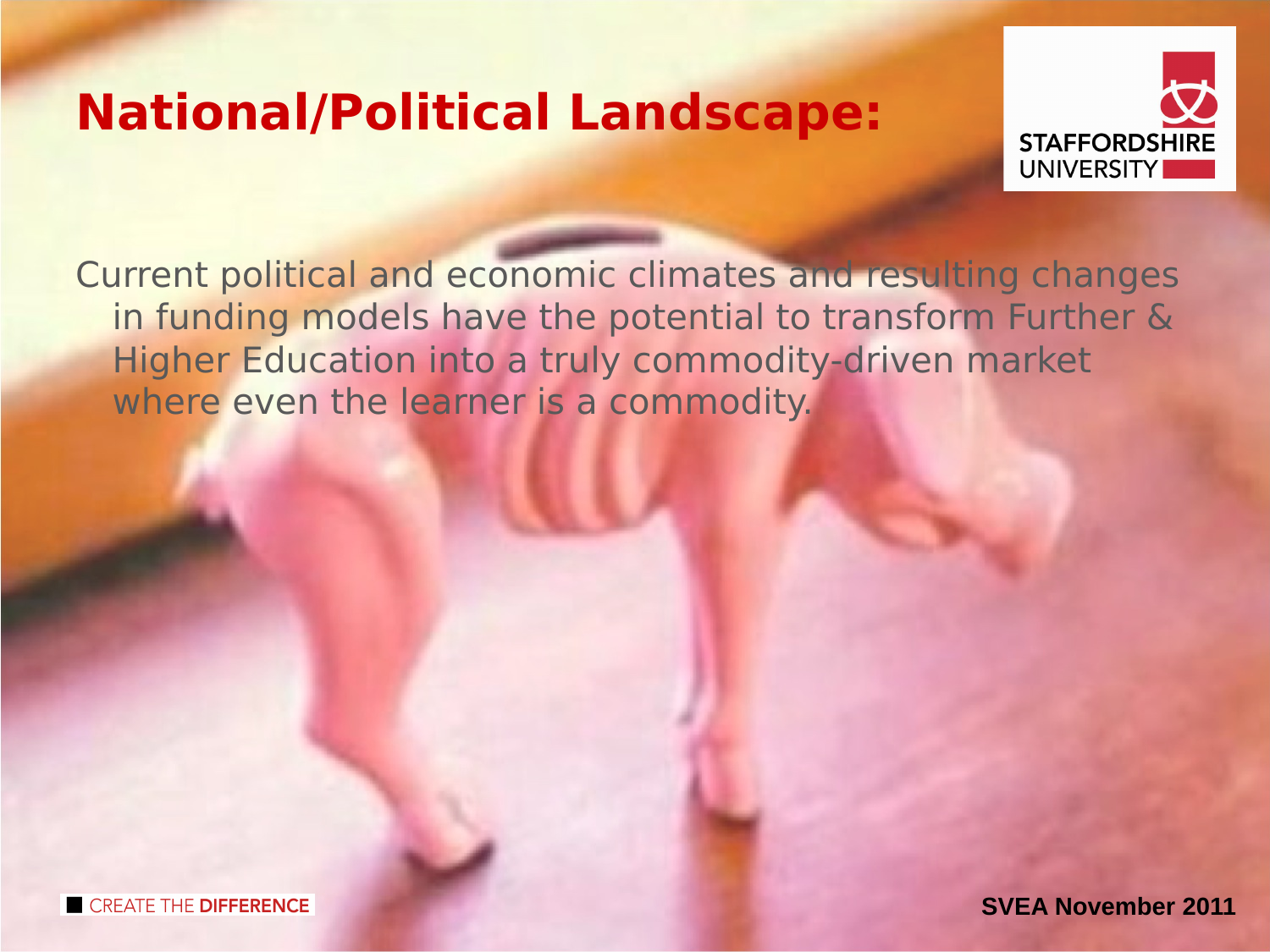

National/Political Landscape:

Current political and economic climates and resulting changes in funding models have the potential to transform Further & Higher Education into a truly commodity-driven market where even the learner is a commodity.
SVEA November 2011